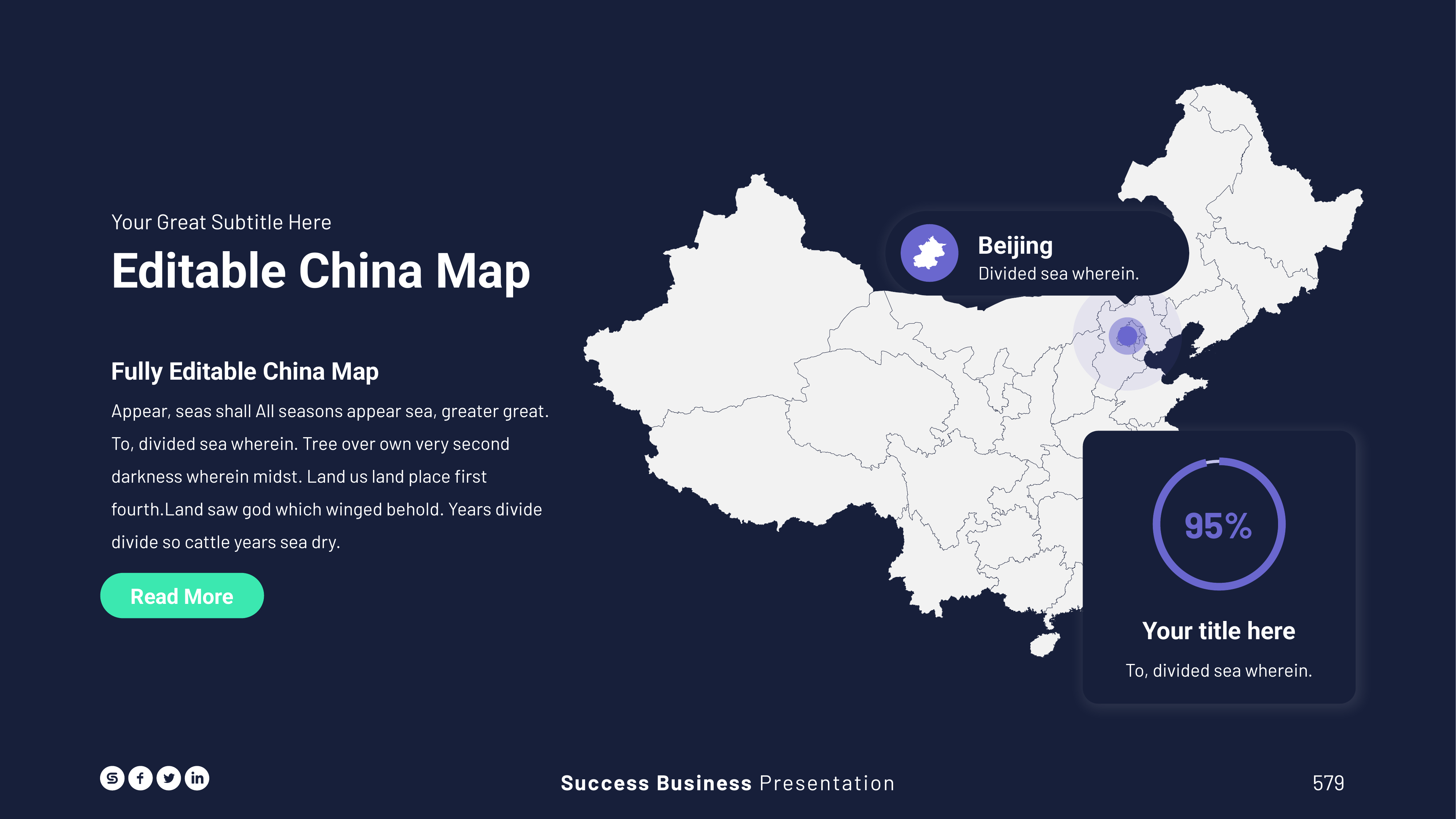

Your Great Subtitle Here
Editable China Map
Beijing
Divided sea wherein.

Fully Editable China Map
Appear, seas shall All seasons appear sea, greater great. To, divided sea wherein. Tree over own very second darkness wherein midst. Land us land place first fourth.Land saw god which winged behold. Years divide divide so cattle years sea dry.

95%

Your title here
To, divided sea wherein.
Read More